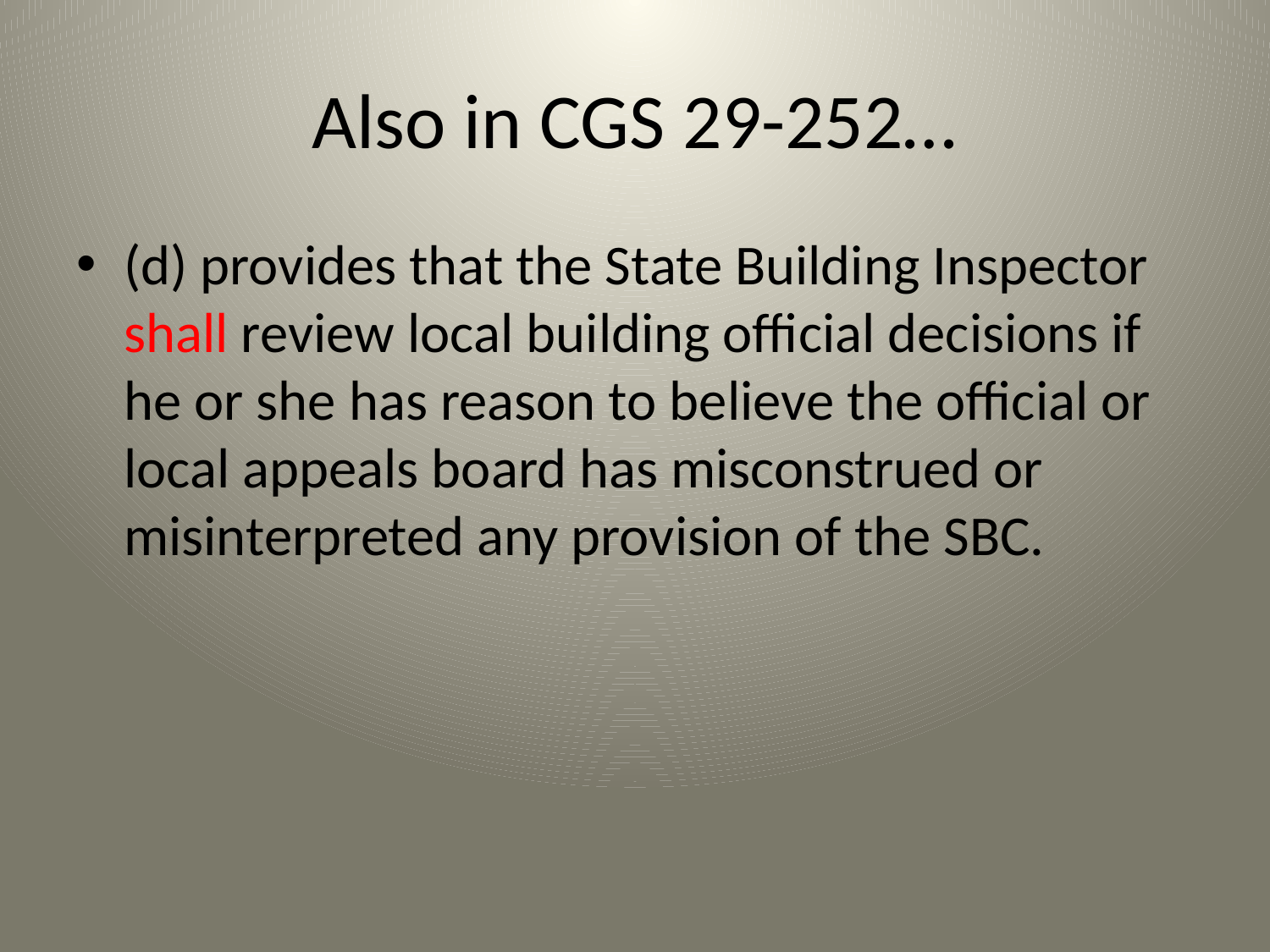

# Also in CGS 29-252…
(d) provides that the State Building Inspector shall review local building official decisions if he or she has reason to believe the official or local appeals board has misconstrued or misinterpreted any provision of the SBC.